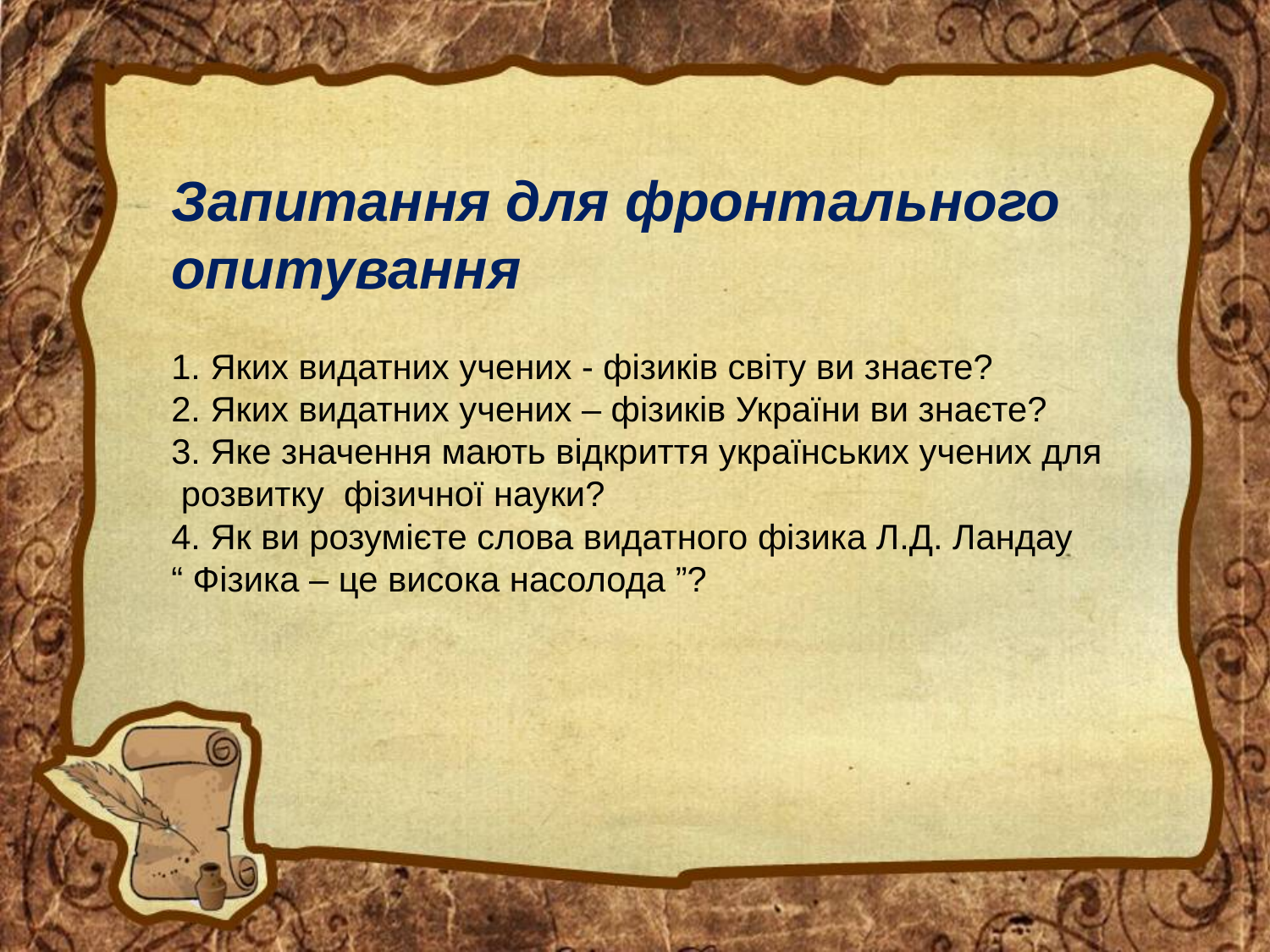

Запитання для фронтального опитування
1. Яких видатних учених - фізиків світу ви знаєте?
2. Яких видатних учених – фізиків України ви знаєте?
3. Яке значення мають відкриття українських учених для
 розвитку  фізичної науки?
4. Як ви розумієте слова видатного фізика Л.Д. Ландау
“ Фізика – це висока насолода ”?